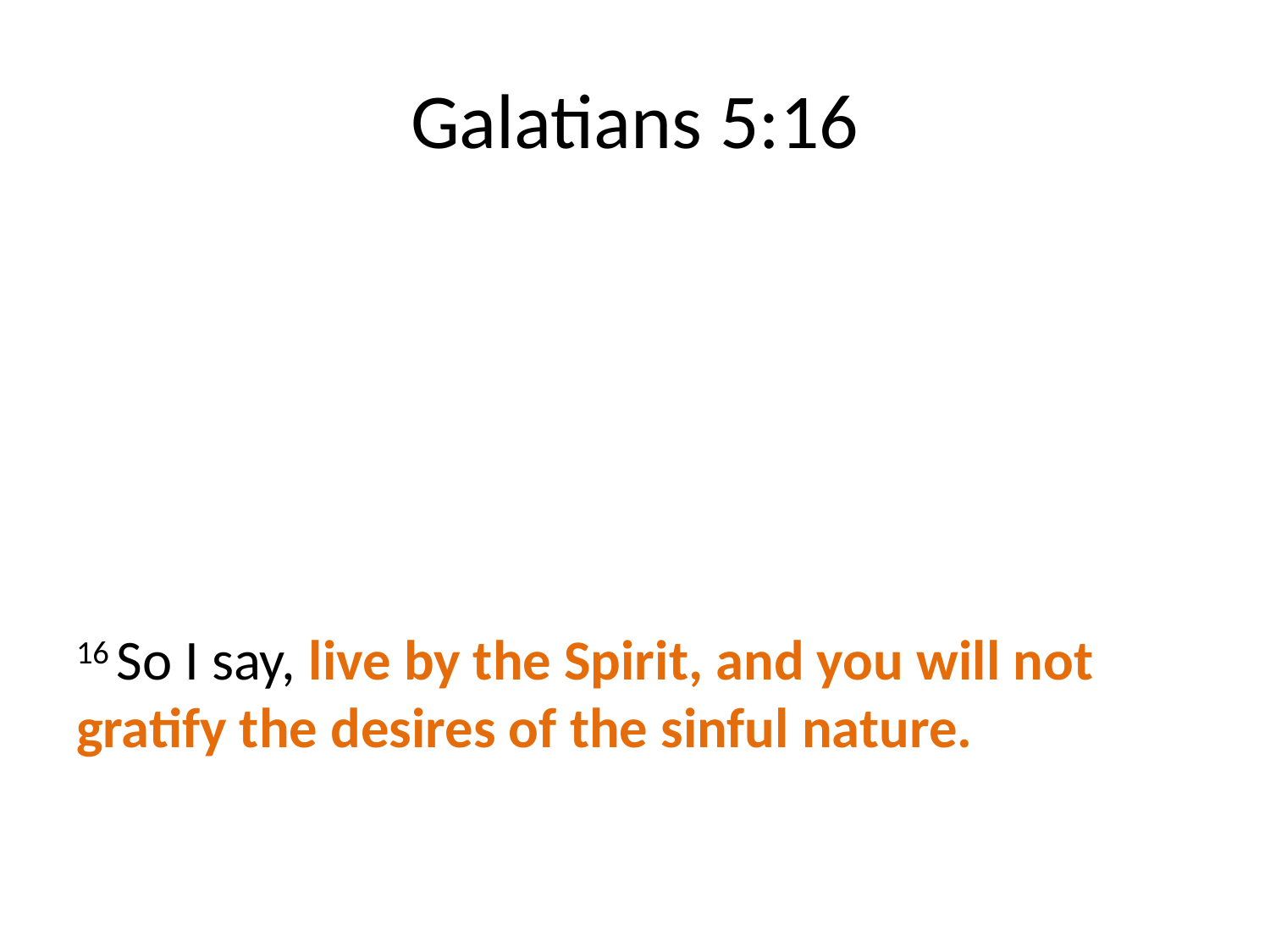

# Galatians 5:16

16 So I say, live by the Spirit, and you will not gratify the desires of the sinful nature.